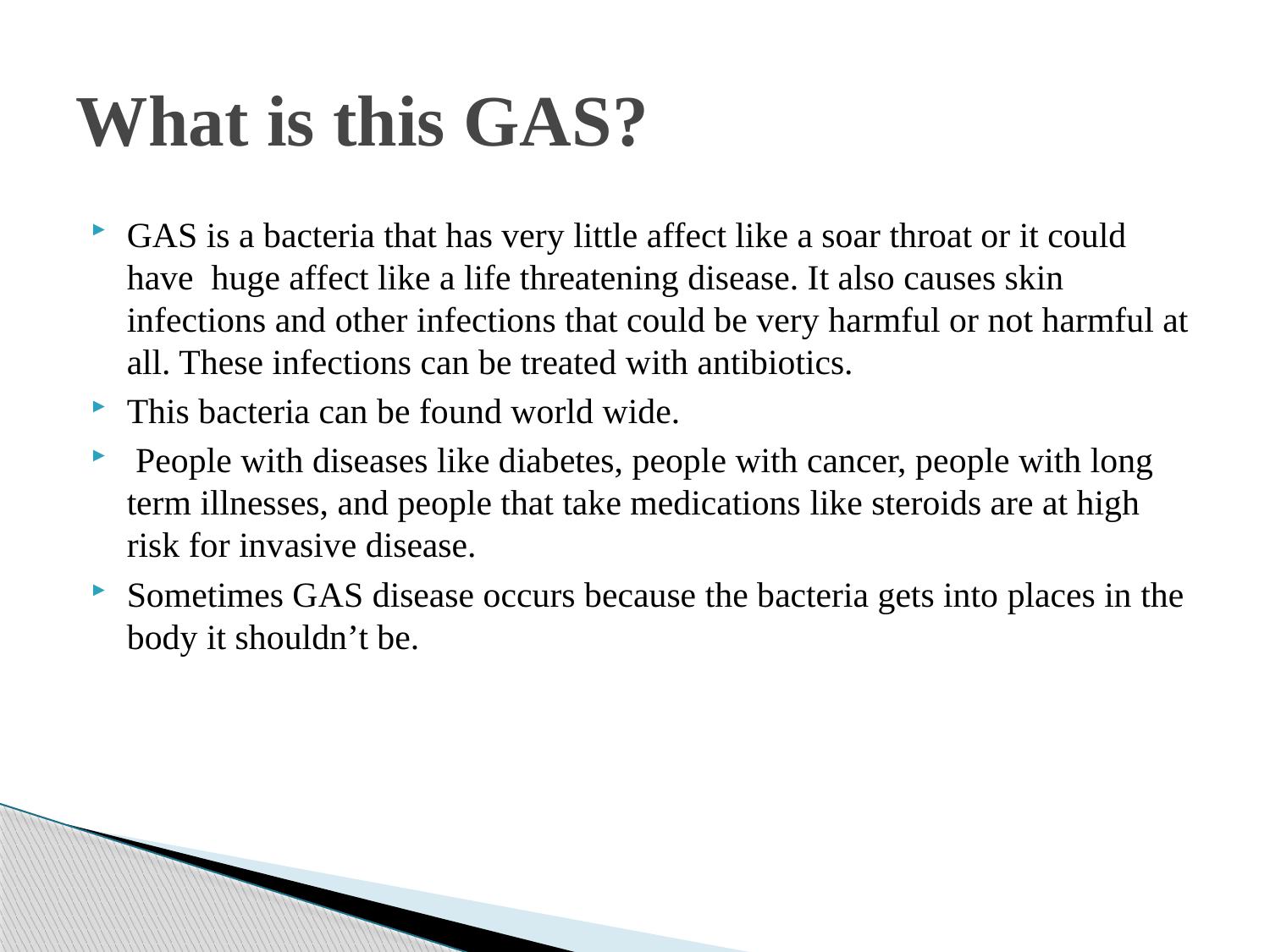

# What is this GAS?
GAS is a bacteria that has very little affect like a soar throat or it could have  huge affect like a life threatening disease. It also causes skin infections and other infections that could be very harmful or not harmful at all. These infections can be treated with antibiotics.
This bacteria can be found world wide.
 People with diseases like diabetes, people with cancer, people with long term illnesses, and people that take medications like steroids are at high risk for invasive disease.
Sometimes GAS disease occurs because the bacteria gets into places in the body it shouldn’t be.